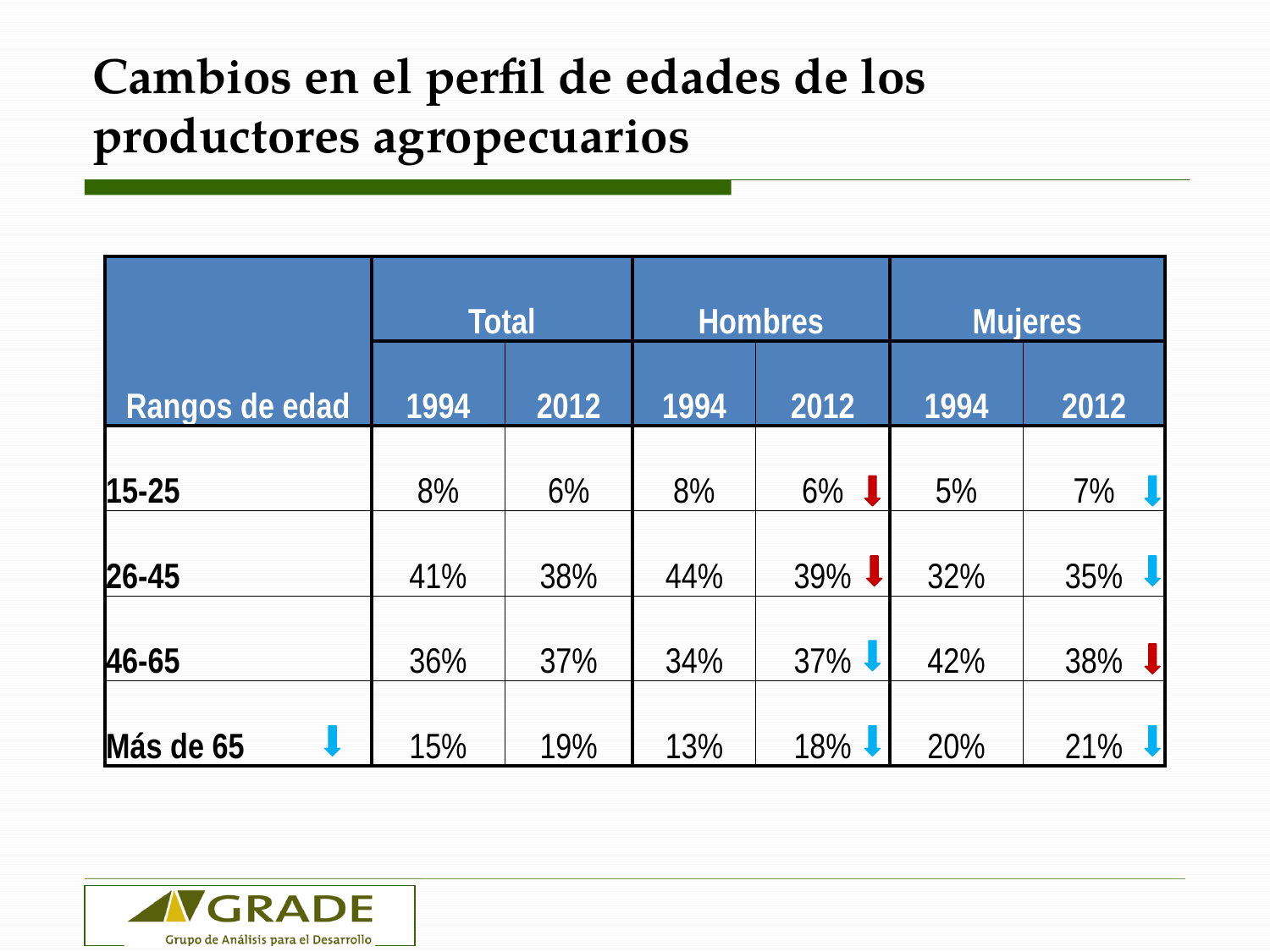

# Cambios en el perfil de edades de los productores agropecuarios
| Rangos de edad | Total |  | Hombres |  | Mujeres |  |
| --- | --- | --- | --- | --- | --- | --- |
|  | 1994 | 2012 | 1994 | 2012 | 1994 | 2012 |
| 15-25 | 8% | 6% | 8% | 6% | 5% | 7% |
| 26-45 | 41% | 38% | 44% | 39% | 32% | 35% |
| 46-65 | 36% | 37% | 34% | 37% | 42% | 38% |
| Más de 65 | 15% | 19% | 13% | 18% | 20% | 21% |